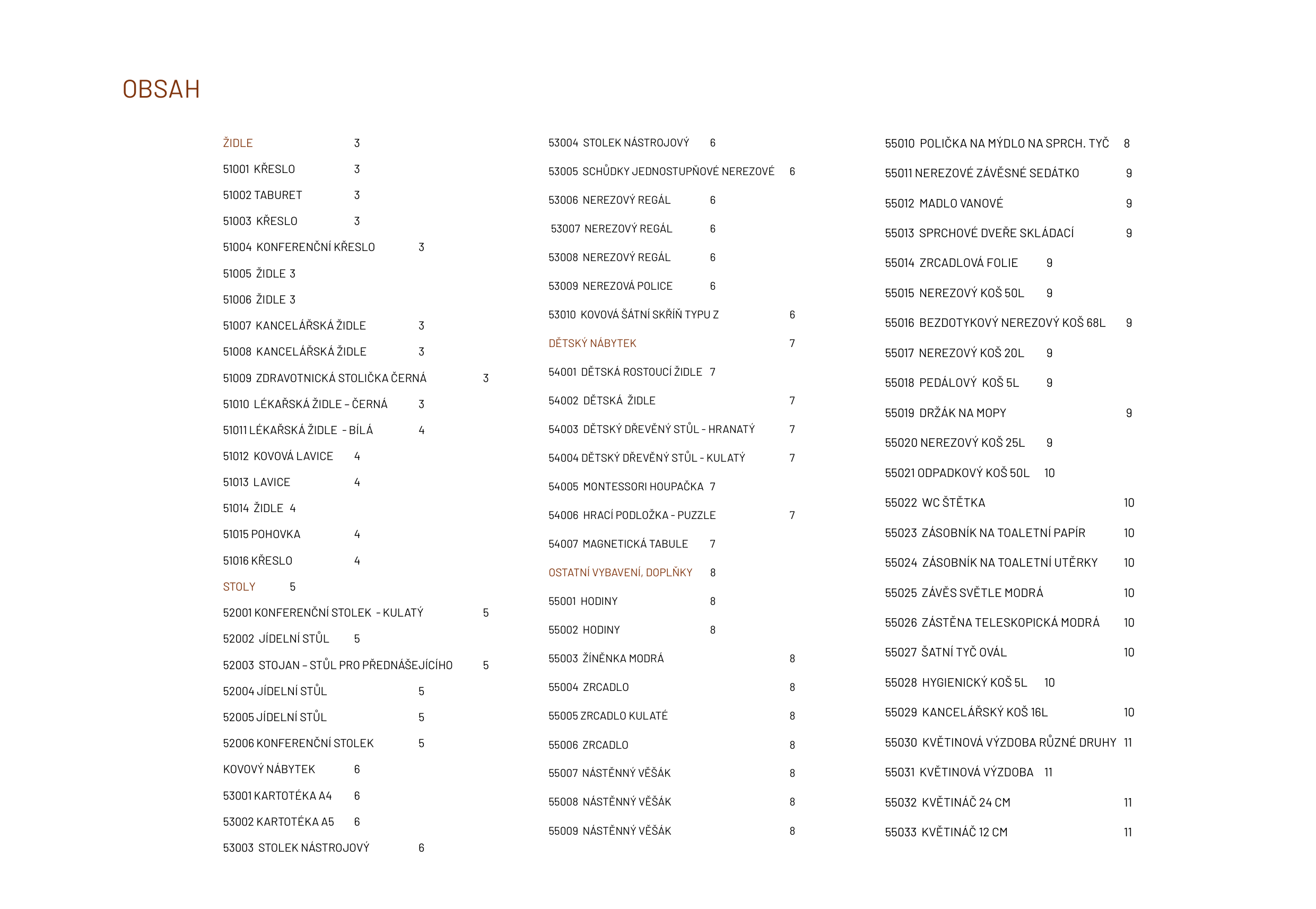

OBSAH
ŽIDLE	 	 3
51001  KŘESLO		 3
51002 TABURET 		 3
51003  KŘESLO		 3
51004  KONFERENČNÍ KŘESLO	 3
51005  ŽIDLE		 3
51006  ŽIDLE		 3
51007  KANCELÁŘSKÁ ŽIDLE	 3
51008  KANCELÁŘSKÁ ŽIDLE	 3
51009  ZDRAVOTNICKÁ STOLIČKA ČERNÁ	 3
51010  LÉKAŘSKÁ ŽIDLE – ČERNÁ	 3
51011 LÉKAŘSKÁ ŽIDLE  - BÍLÁ	 4
51012  KOVOVÁ LAVICE		 4
51013  LAVICE		 4
51014  ŽIDLE		 4
51015 POHOVKA		 4
51016 KŘESLO		 4
STOLY 		 5
52001 KONFERENČNÍ STOLEK  - KULATÝ	 5
52002  JÍDELNÍ STŮL		 5
52003  STOJAN – STŮL PRO PŘEDNÁŠEJÍCÍHO	 5
52004 JÍDELNÍ STŮL	 	 5
52005 JÍDELNÍ STŮL	 	 5
52006 KONFERENČNÍ STOLEK	 5
KOVOVÝ NÁBYTEK 		 6
53001 KARTOTÉKA A4		 6
53002 KARTOTÉKA A5		 6
53003  STOLEK NÁSTROJOVÝ	 6

53004  STOLEK NÁSTROJOVÝ	 6
53005  SCHŮDKY JEDNOSTUPŇOVÉ NEREZOVÉ 	 6
53006  NEREZOVÝ REGÁL	 6
 53007  NEREZOVÝ REGÁL	 6
53008  NEREZOVÝ REGÁL	 6
53009  NEREZOVÁ POLICE	 6
53010  KOVOVÁ ŠÁTNÍ SKŘÍŇ TYPU Z	 6
DĚTSKÝ NÁBYTEK		 7
54001  DĚTSKÁ ROSTOUCÍ ŽIDLE	 7
54002  DĚTSKÁ  ŽIDLE		 7
54003  DĚTSKÝ DŘEVĚNÝ STŮL - HRANATÝ	 7
54004 DĚTSKÝ DŘEVĚNÝ STŮL - KULATÝ	 7
54005  MONTESSORI HOUPAČKA	 7
54006  HRACÍ PODLOŽKA - PUZZLE	 7
54007  MAGNETICKÁ TABULE	 7
OSTATNÍ VYBAVENÍ, DOPLŇKY	 8
55001  HODINY		 8
55002  HODINY		 8
55003  ŽÍNĚNKA MODRÁ		 8
55004  ZRCADLO		 8
55005 ZRCADLO KULATÉ		 8
55006  ZRCADLO		 8
55007  NÁSTĚNNÝ VĚŠÁK		 8
55008  NÁSTĚNNÝ VĚŠÁK		 8
55009  NÁSTĚNNÝ VĚŠÁK		 8
55010  POLIČKA NA MÝDLO NA SPRCH. TYČ	8
55011 NEREZOVÉ ZÁVĚSNÉ SEDÁTKO	 9
55012  MADLO VANOVÉ		 9
55013  SPRCHOVÉ DVEŘE SKLÁDACÍ	 9
55014  ZRCADLOVÁ FOLIE	 9
55015  NEREZOVÝ KOŠ 50L	 9
55016  BEZDOTYKOVÝ NEREZOVÝ KOŠ 68L	 9
55017  NEREZOVÝ KOŠ 20L	 9
55018  PEDÁLOVÝ  KOŠ 5L	 9
55019  DRŽÁK NA MOPY		 9
55020 NEREZOVÝ KOŠ 25L	 9
55021 ODPADKOVÝ KOŠ 50L	10
55022  WC ŠTĚTKA		10
55023  ZÁSOBNÍK NA TOALETNÍ PAPÍR	10
55024  ZÁSOBNÍK NA TOALETNÍ UTĚRKY	10
55025  ZÁVĚS SVĚTLE MODRÁ 	10
55026  ZÁSTĚNA TELESKOPICKÁ MODRÁ	10
55027  ŠATNÍ TYČ OVÁL		10
55028  HYGIENICKÝ KOŠ 5L 	10
55029  KANCELÁŘSKÝ KOŠ 16L	10
55030  KVĚTINOVÁ VÝZDOBA RŮZNÉ DRUHY	11
55031  KVĚTINOVÁ VÝZDOBA 	11
55032  KVĚTINÁČ 24 CM		11
55033  KVĚTINÁČ 12 CM		11